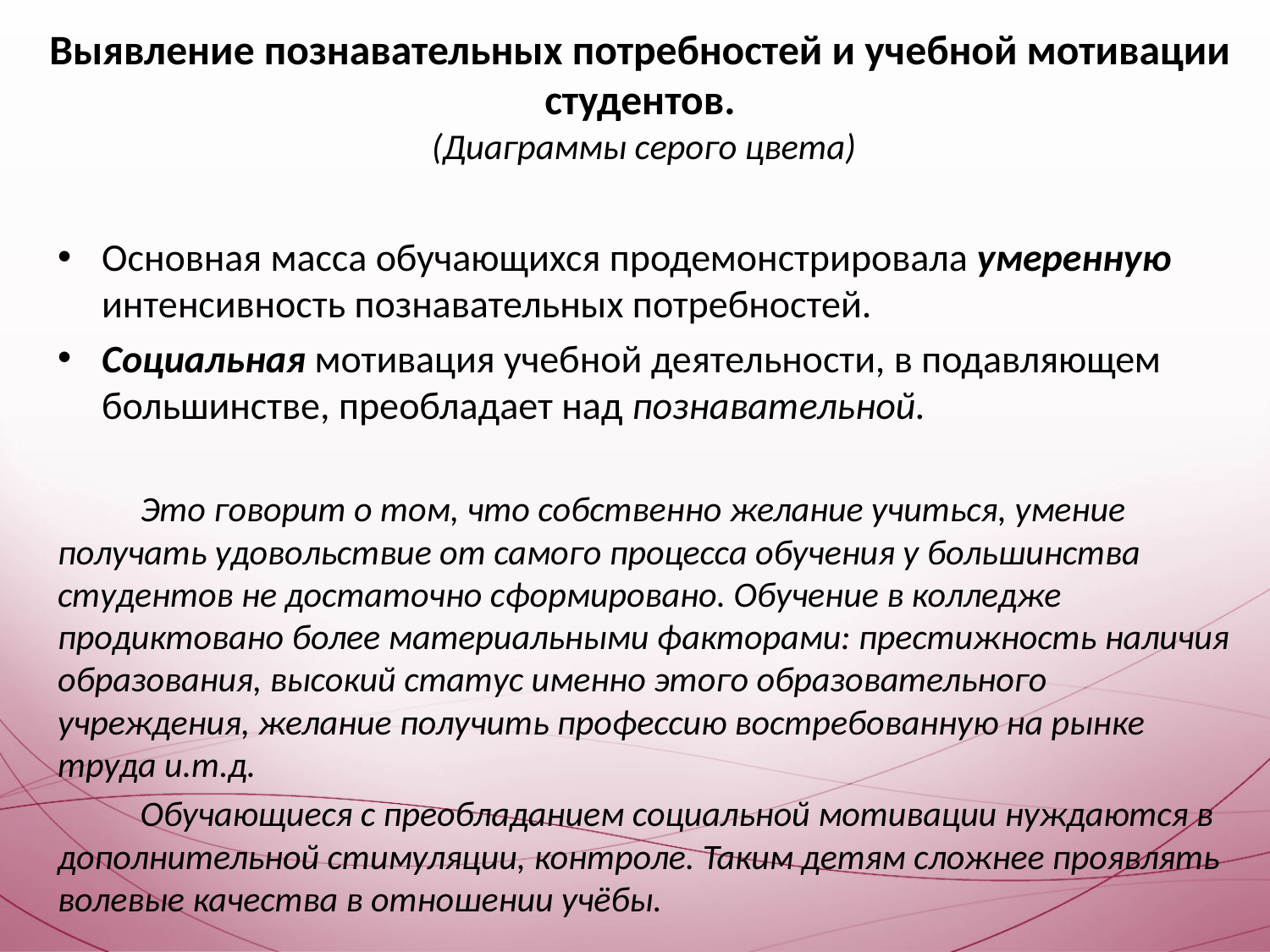

# Выявление познавательных потребностей и учебной мотивации студентов. (Диаграммы серого цвета)
Основная масса обучающихся продемонстрировала умеренную интенсивность познавательных потребностей.
Социальная мотивация учебной деятельности, в подавляющем большинстве, преобладает над познавательной.

	Это говорит о том, что собственно желание учиться, умение получать удовольствие от самого процесса обучения у большинства студентов не достаточно сформировано. Обучение в колледже продиктовано более материальными факторами: престижность наличия образования, высокий статус именно этого образовательного учреждения, желание получить профессию востребованную на рынке труда и.т.д.
	Обучающиеся с преобладанием социальной мотивации нуждаются в дополнительной стимуляции, контроле. Таким детям сложнее проявлять волевые качества в отношении учёбы.